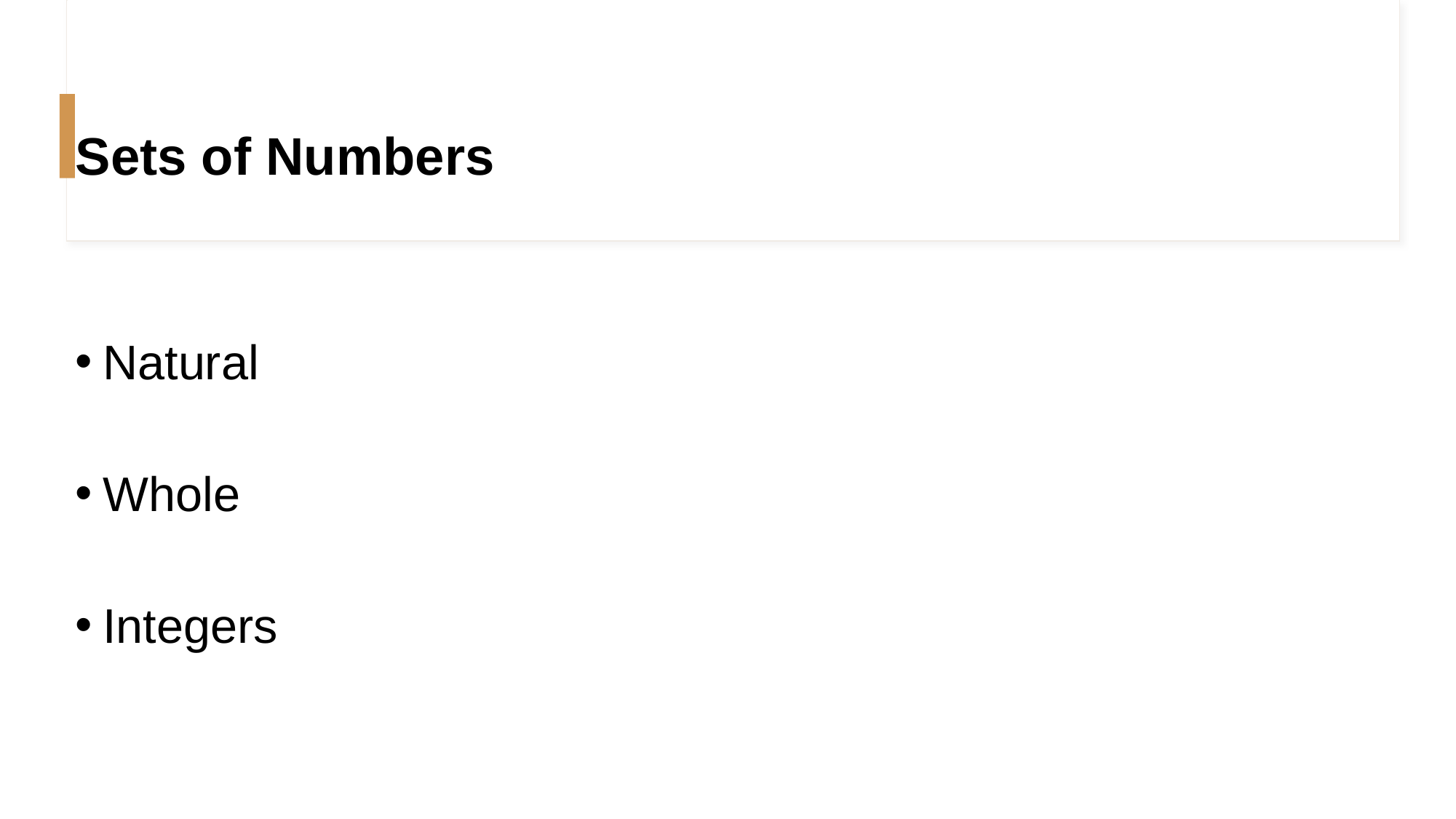

# Sets of Numbers
Natural
Whole
Integers